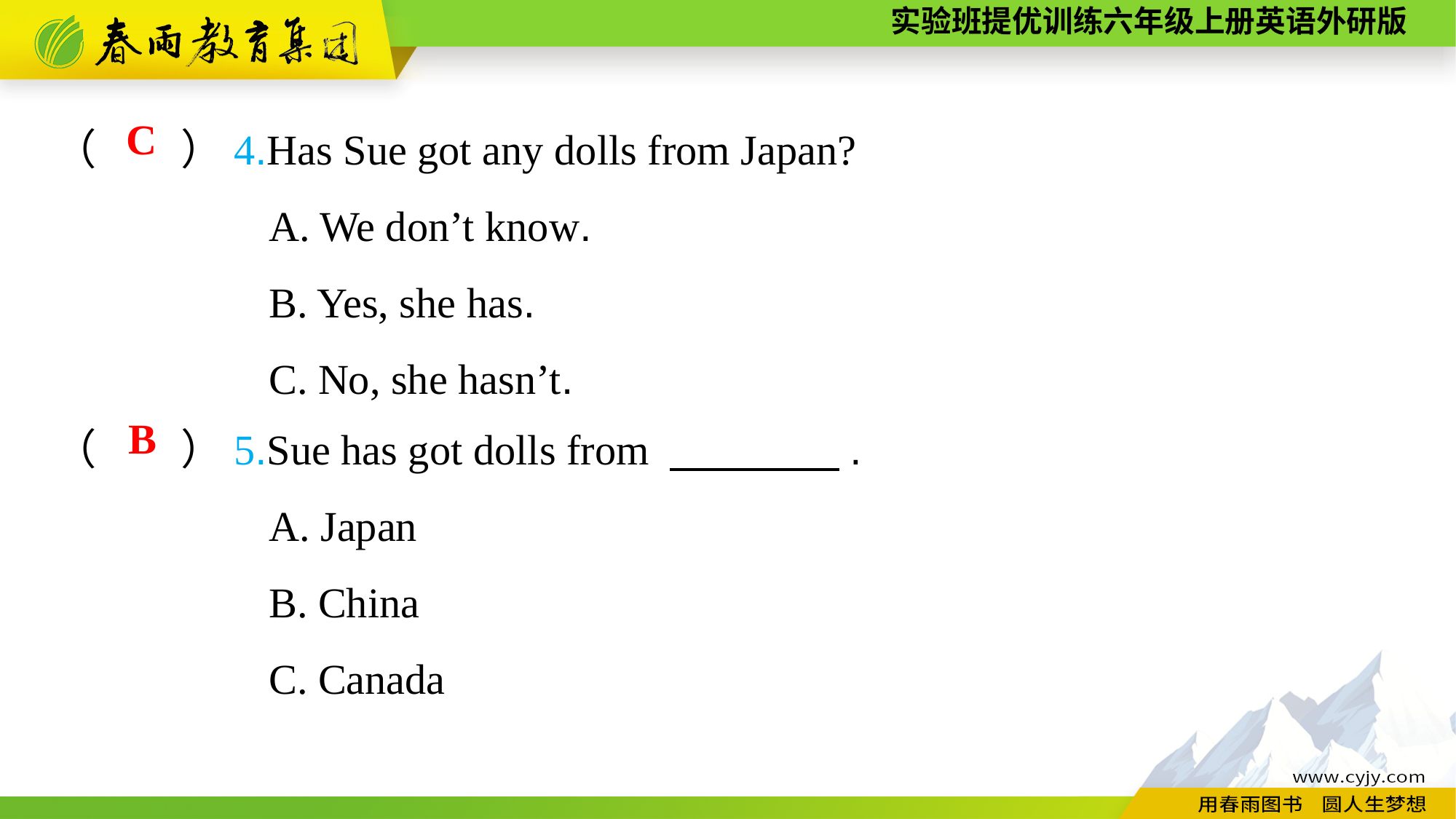

（　　）4.Has Sue got any dolls from Japan?
A. We don’t know.
B. Yes, she has.
C. No, she hasn’t.
C
（　　）5.Sue has got dolls from 　　　　.
A. Japan
B. China
C. Canada
B